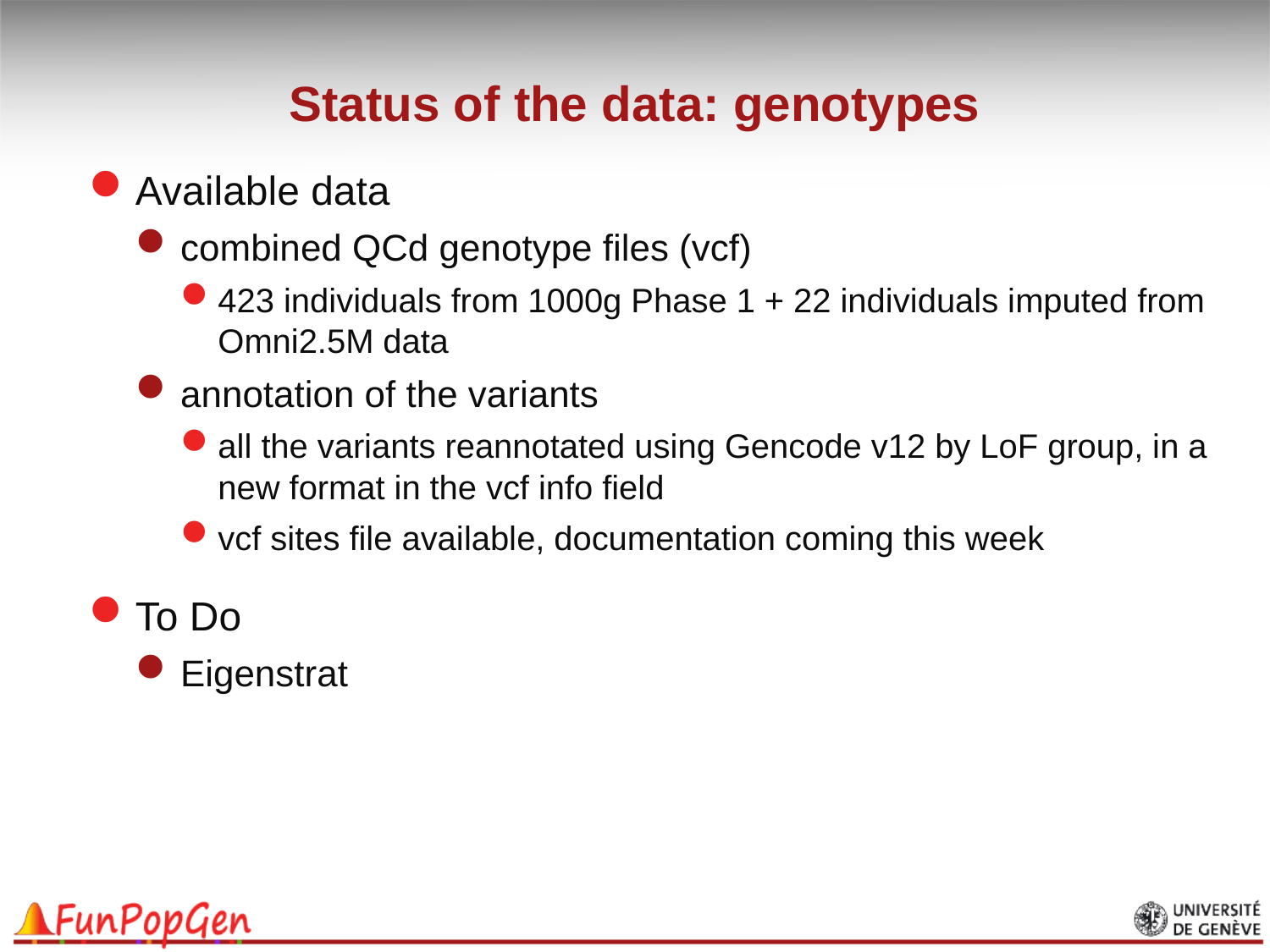

# Status of the data: genotypes
Available data
combined QCd genotype files (vcf)
423 individuals from 1000g Phase 1 + 22 individuals imputed from Omni2.5M data
annotation of the variants
all the variants reannotated using Gencode v12 by LoF group, in a new format in the vcf info field
vcf sites file available, documentation coming this week
To Do
Eigenstrat